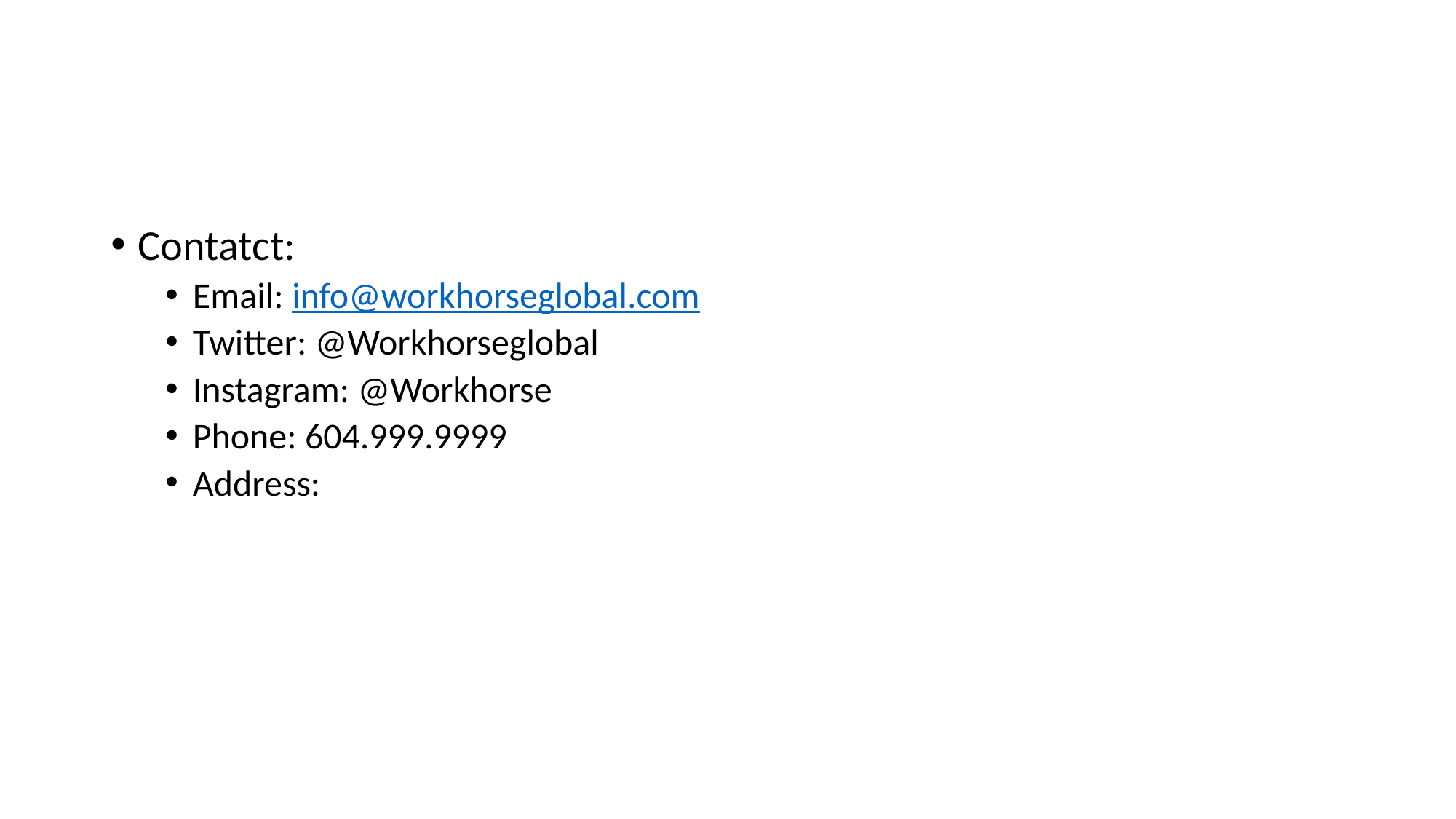

#
Contatct:
Email: info@workhorseglobal.com
Twitter: @Workhorseglobal
Instagram: @Workhorse
Phone: 604.999.9999
Address: